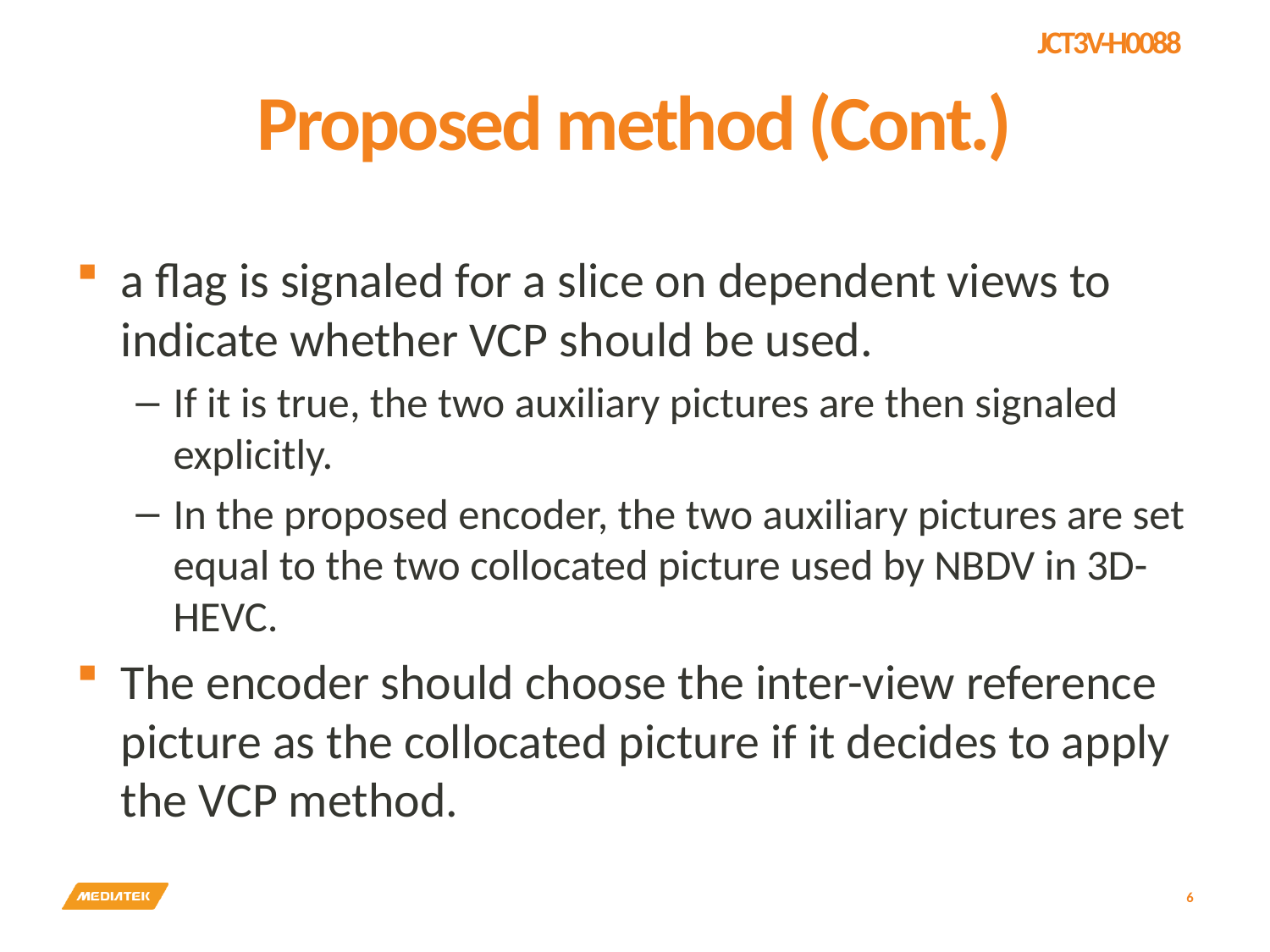

# Proposed method (Cont.)
a flag is signaled for a slice on dependent views to indicate whether VCP should be used.
If it is true, the two auxiliary pictures are then signaled explicitly.
In the proposed encoder, the two auxiliary pictures are set equal to the two collocated picture used by NBDV in 3D-HEVC.
The encoder should choose the inter-view reference picture as the collocated picture if it decides to apply the VCP method.
6